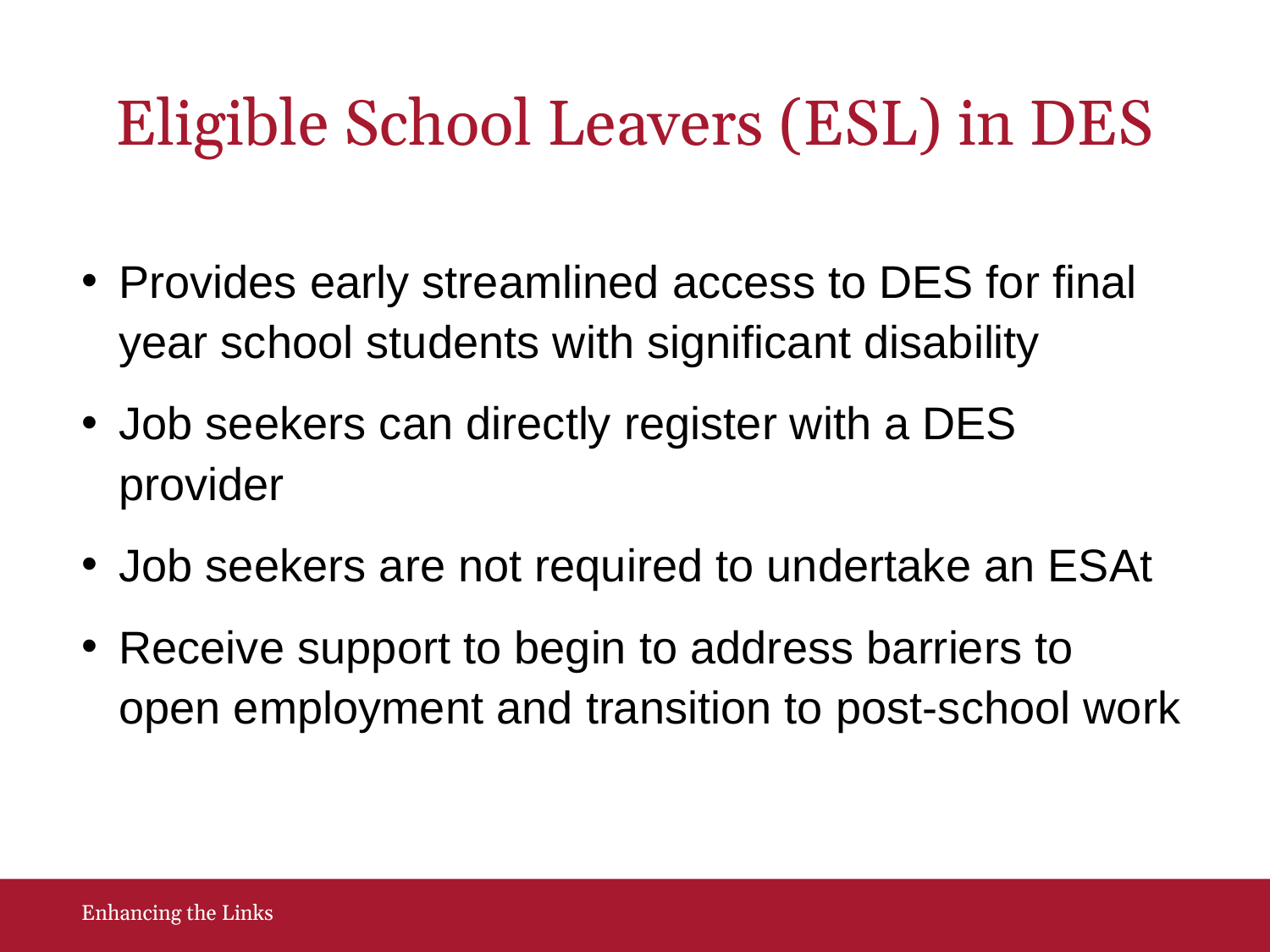

# Eligible School Leavers (ESL) in DES
Provides early streamlined access to DES for final year school students with significant disability
Job seekers can directly register with a DES provider
Job seekers are not required to undertake an ESAt
Receive support to begin to address barriers to open employment and transition to post-school work
Enhancing the Links